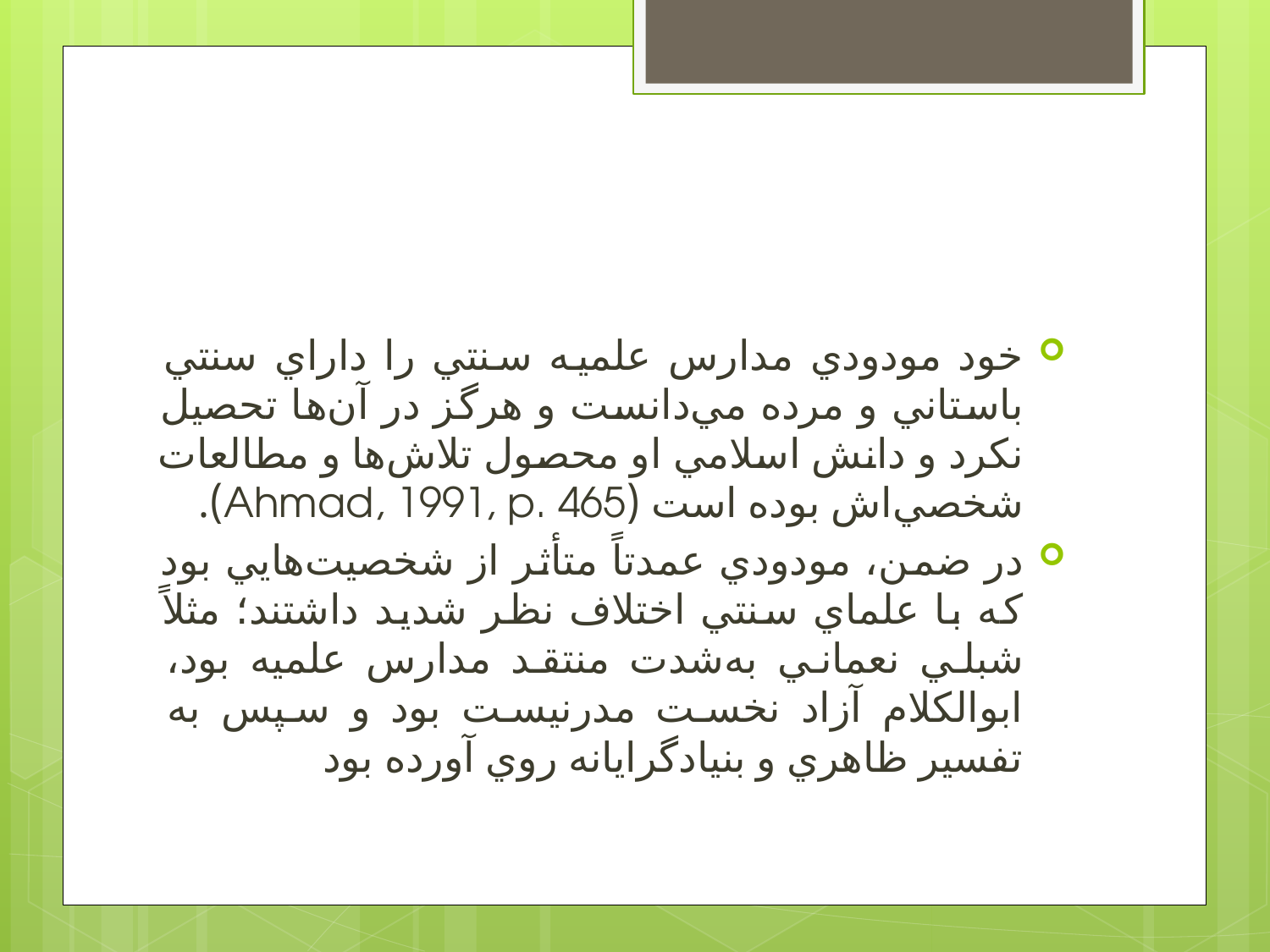

#
خود مودودي مدارس علميه سنتي را داراي سنتي باستاني و مرده مي‌دانست و هرگز در آن‌ها تحصيل نکرد و دانش اسلامي او محصول تلاش‌ها و مطالعات شخصي‌اش بوده است (Ahmad, 1991, p. 465).
در ضمن، مودودي عمدتاً متأثر از شخصيت‌هايي بود که با علماي سنتي اختلاف نظر شديد داشتند؛ مثلاً شبلي نعماني به‌شدت منتقد مدارس علميه بود، ابوالکلام آزاد نخست مدرنيست بود و سپس به تفسير ظاهري و بنيادگرايانه روي آورده بود